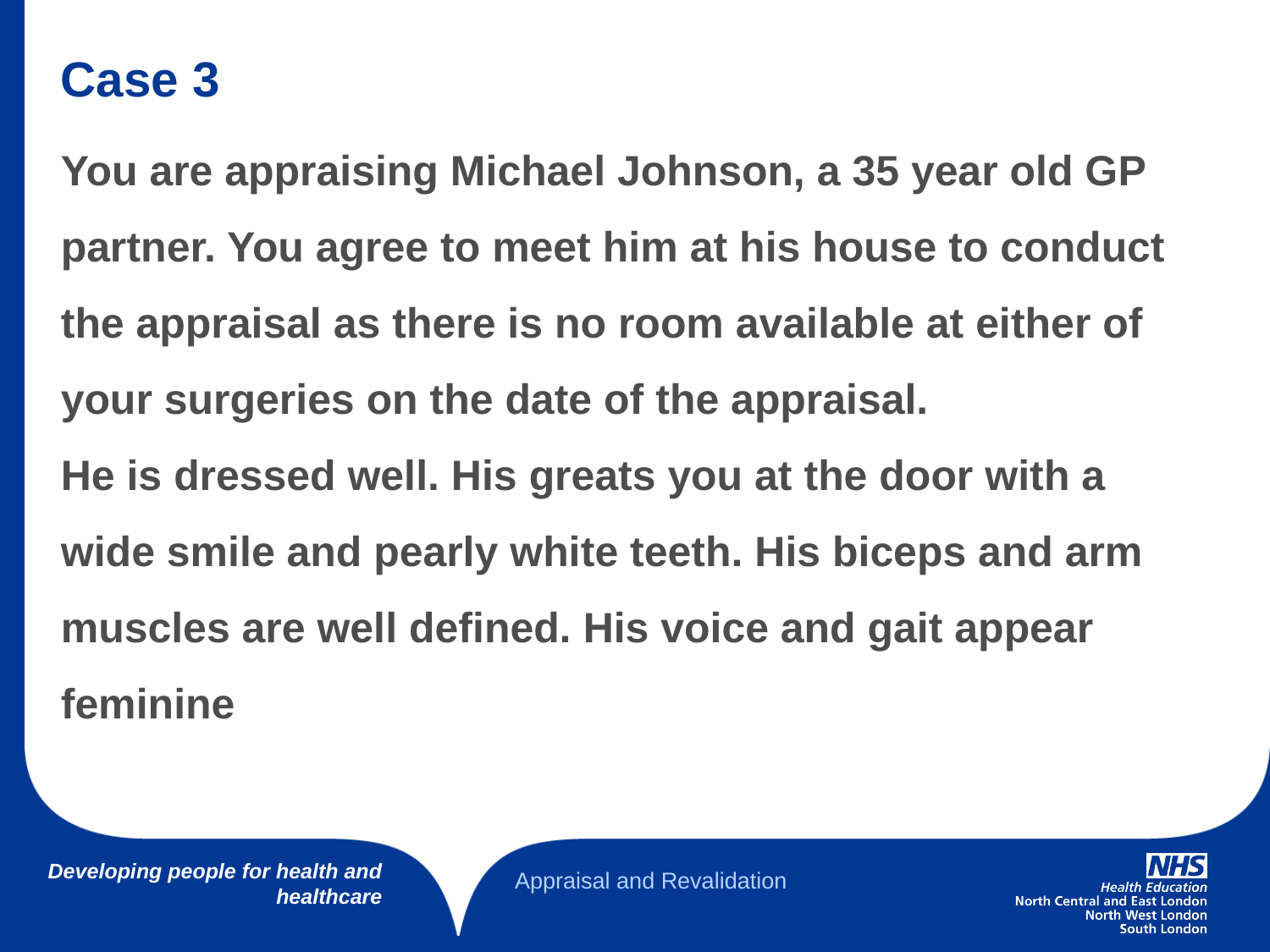

# Case 3
You are appraising Michael Johnson, a 35 year old GP partner. You agree to meet him at his house to conduct the appraisal as there is no room available at either of your surgeries on the date of the appraisal.
He is dressed well. His greats you at the door with a wide smile and pearly white teeth. His biceps and arm muscles are well defined. His voice and gait appear feminine